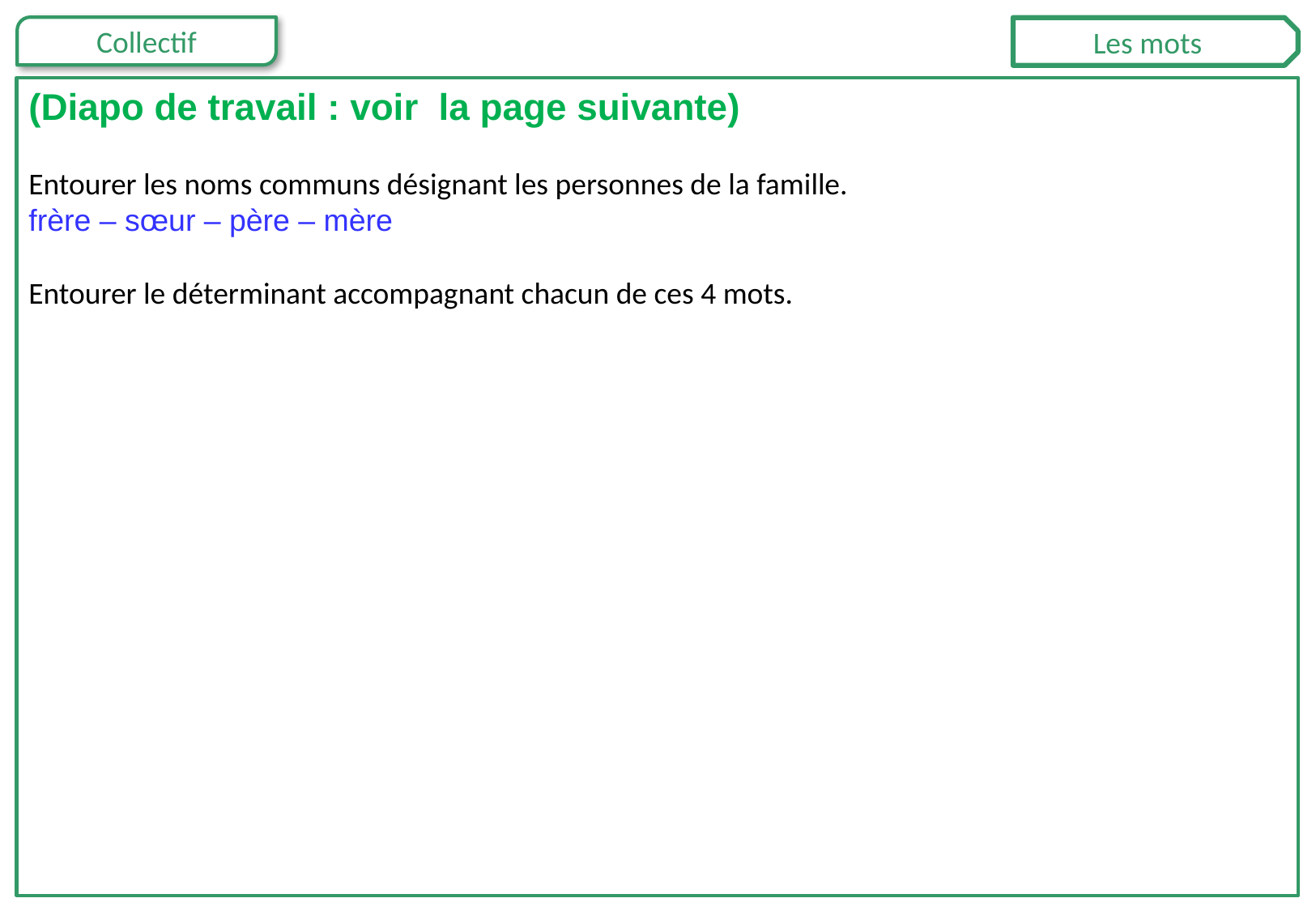

Les mots
(Diapo de travail : voir  la page suivante)

Entourer les noms communs désignant les personnes de la famille.
frère – sœur – père – mère

Entourer le déterminant accompagnant chacun de ces 4 mots.